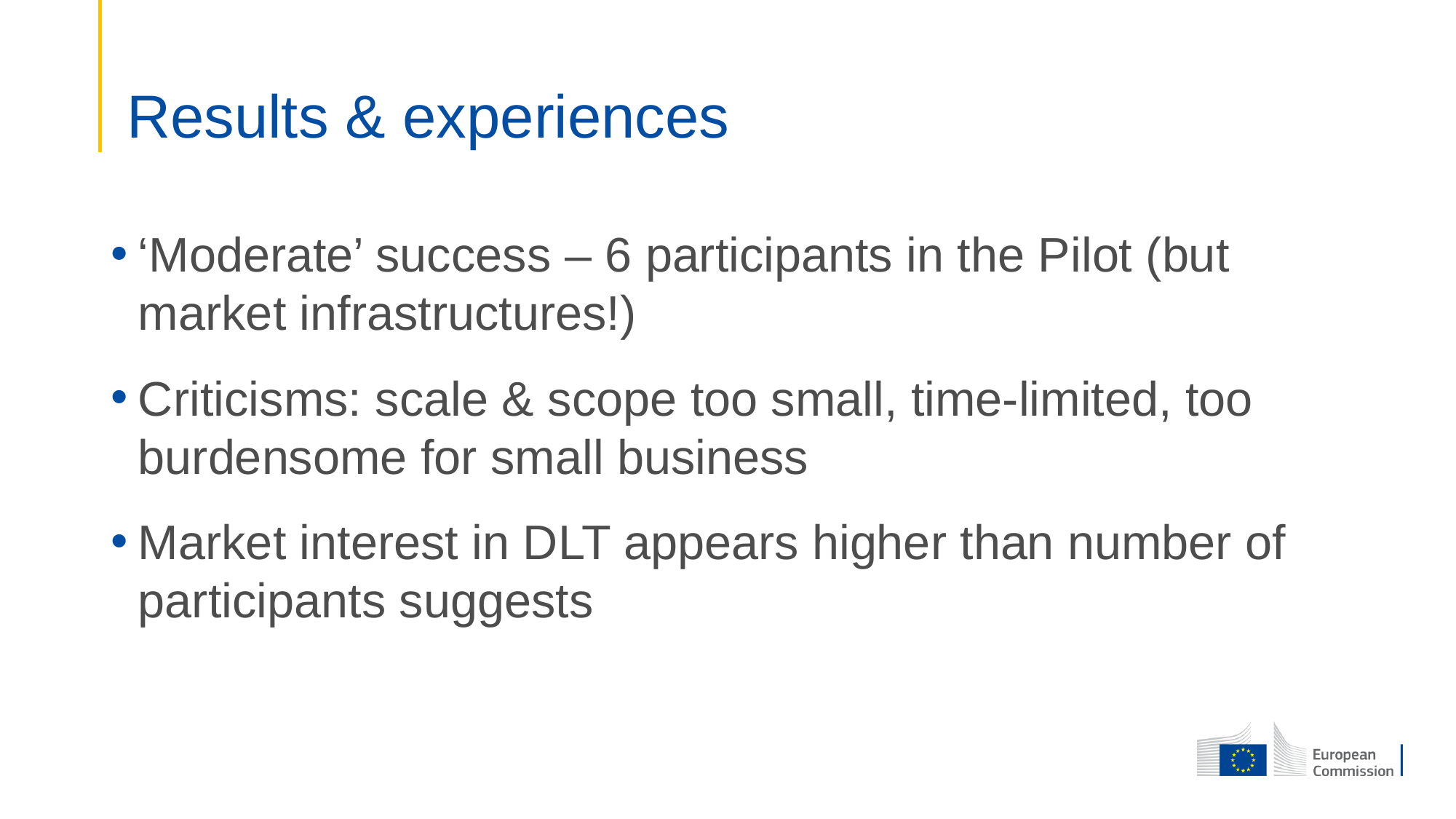

# Results & experiences
‘Moderate’ success – 6 participants in the Pilot (but market infrastructures!)
Criticisms: scale & scope too small, time-limited, too burdensome for small business
Market interest in DLT appears higher than number of participants suggests